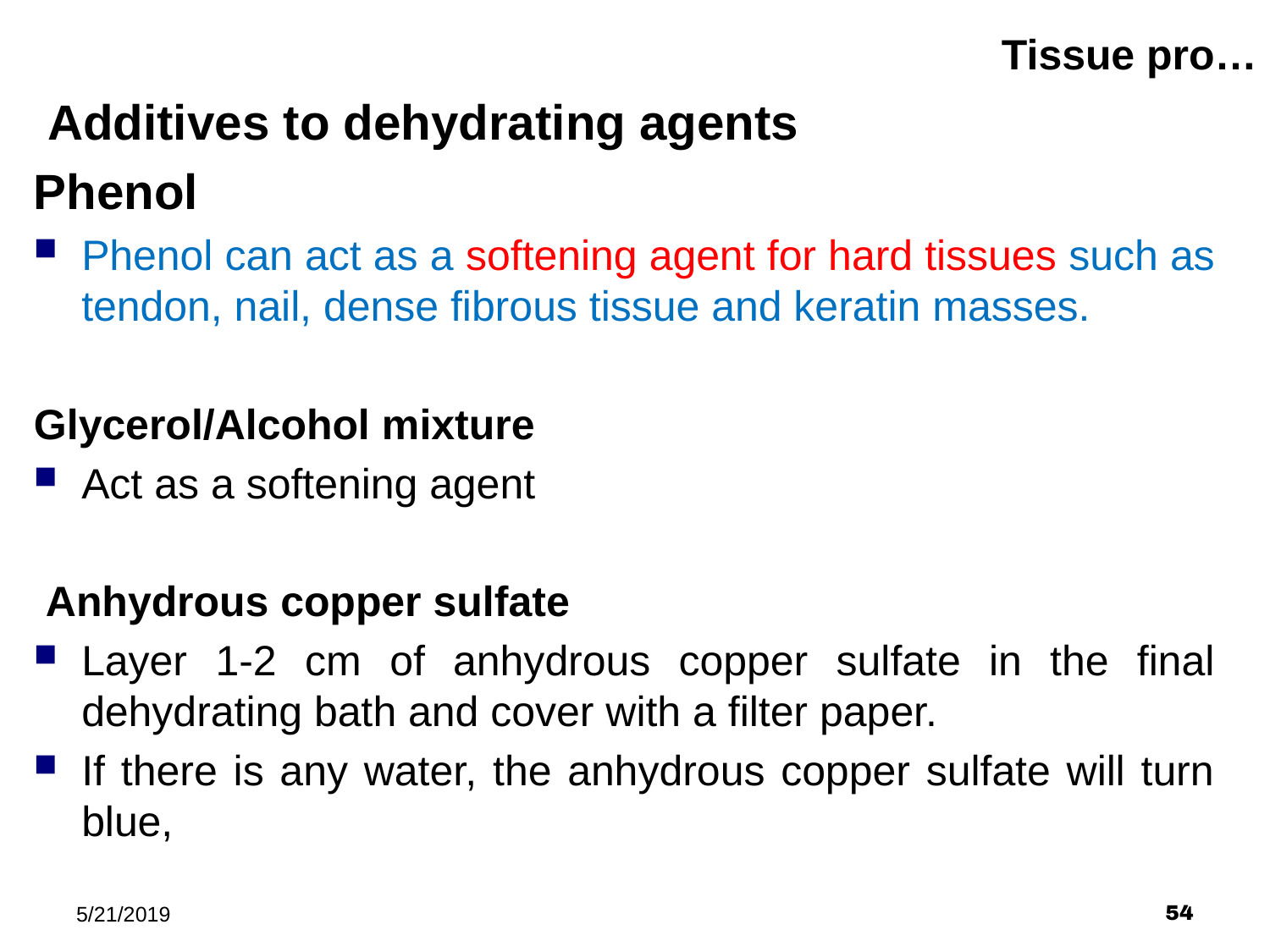

# Tissue pro…
 Additives to dehydrating agents
Phenol
Phenol can act as a softening agent for hard tissues such as tendon, nail, dense fibrous tissue and keratin masses.

Glycerol/Alcohol mixture
Act as a softening agent

 Anhydrous copper sulfate
Layer 1-2 cm of anhydrous copper sulfate in the final dehydrating bath and cover with a filter paper.
If there is any water, the anhydrous copper sulfate will turn blue,
5/21/2019
54